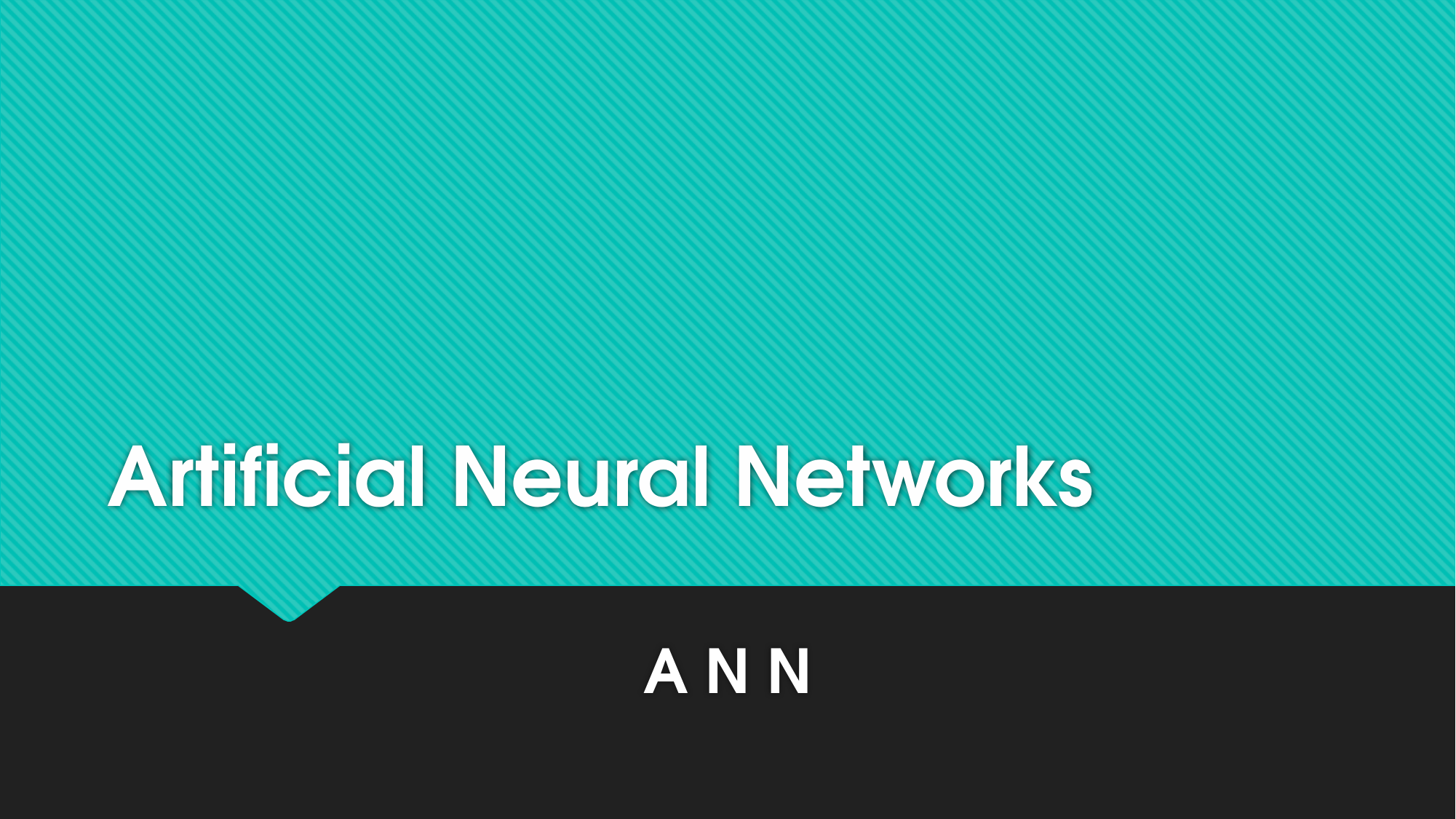

# Artificial Neural Networks
A N N